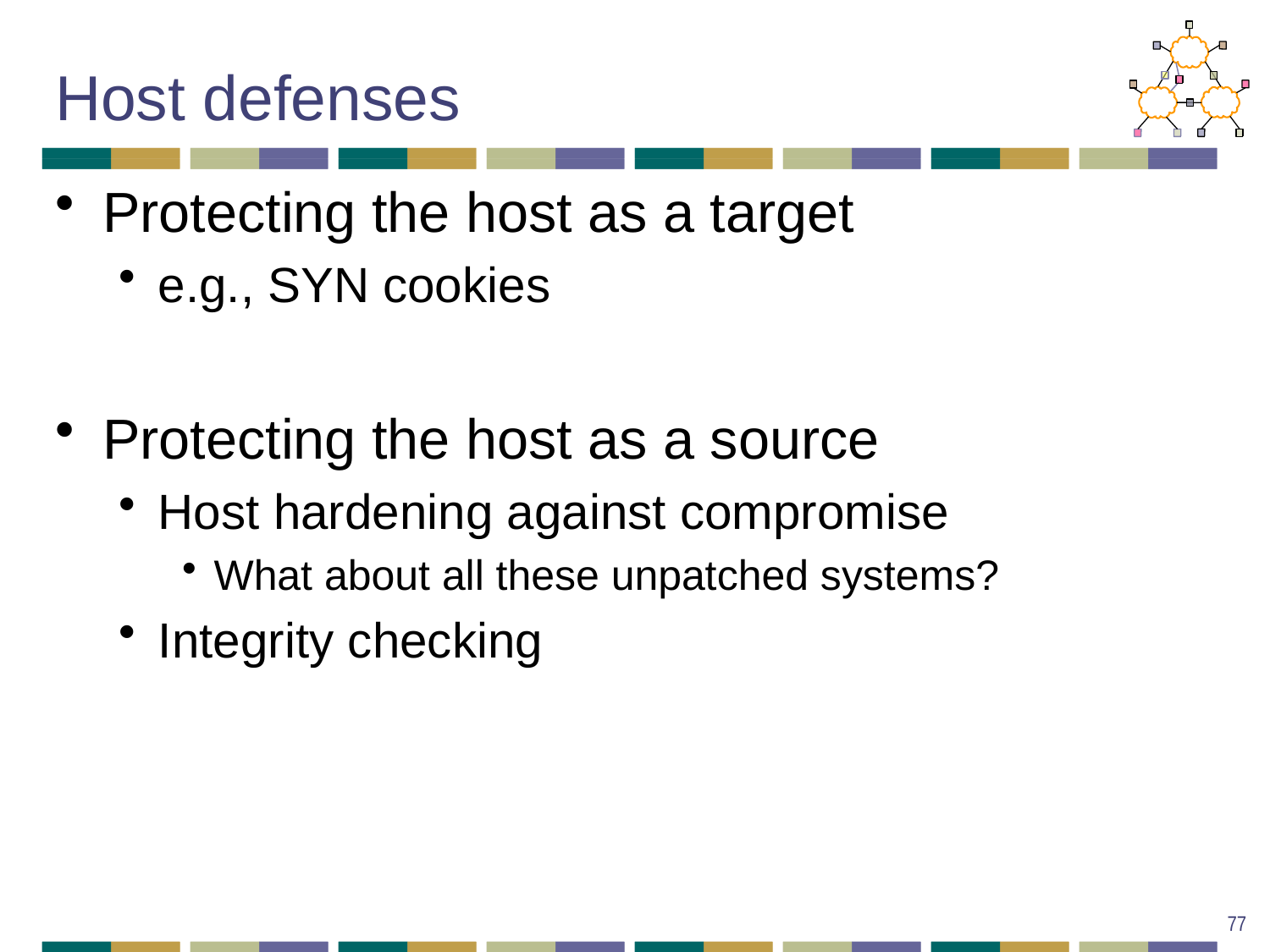

# Host defenses
Protecting the host as a target
e.g., SYN cookies

Protecting the host as a source
Host hardening against compromise
What about all these unpatched systems?
Integrity checking
77